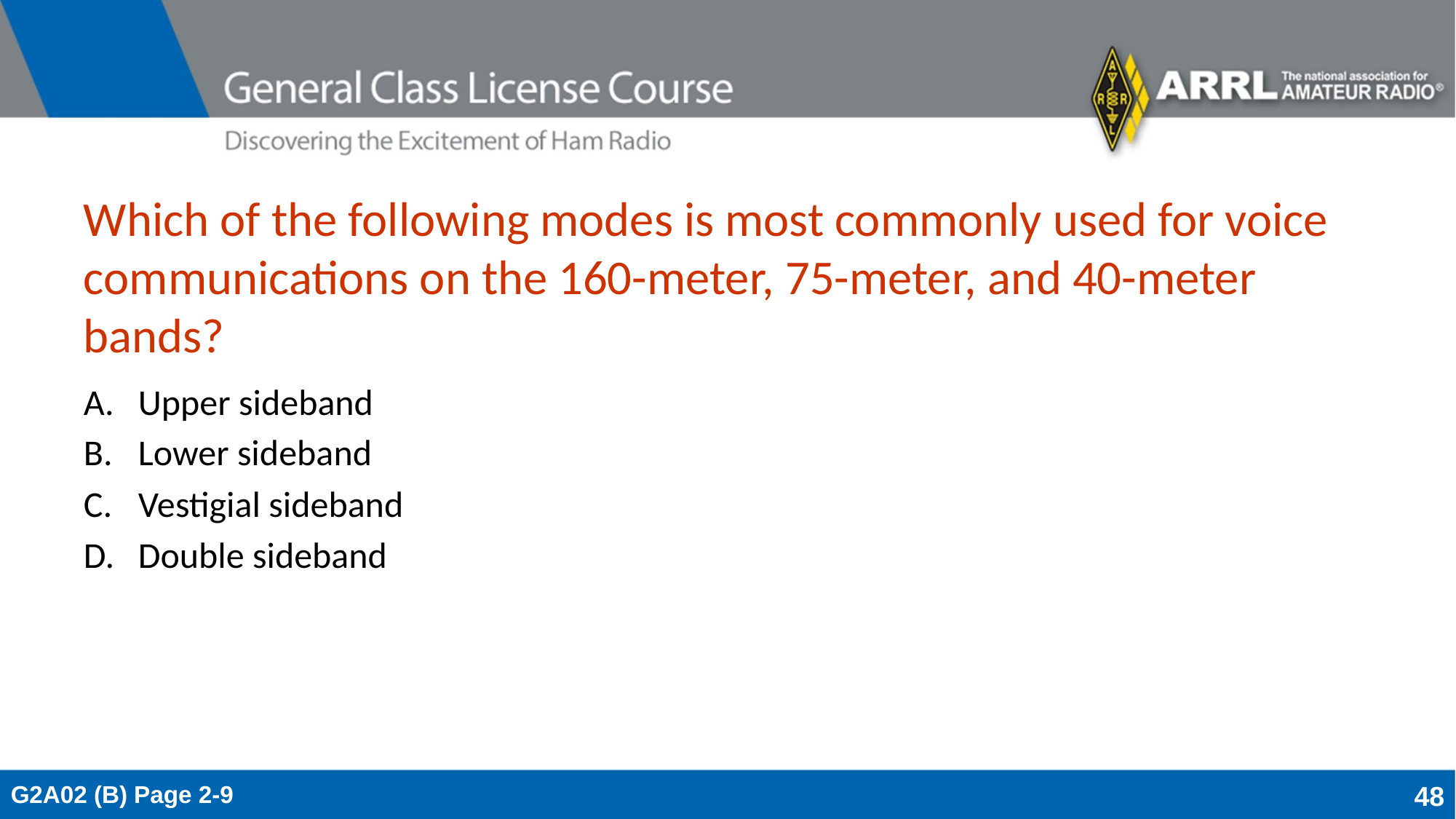

# Which of the following modes is most commonly used for voice communications on the 160-meter, 75-meter, and 40-meter bands?
Upper sideband
Lower sideband
Vestigial sideband
Double sideband
G2A02 (B) Page 2-9
48